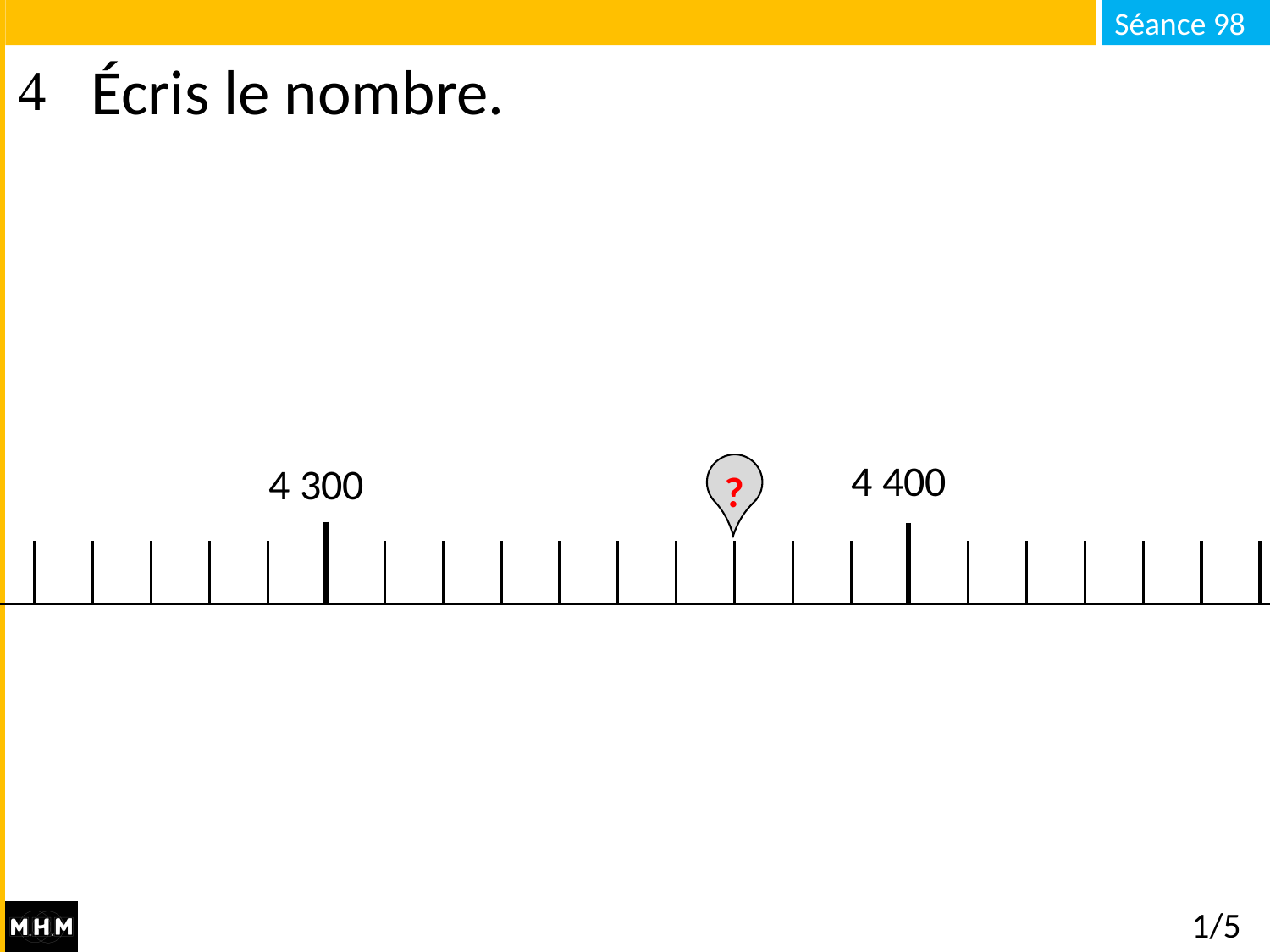

# Écris le nombre.
4 400
4 300

?
1/5